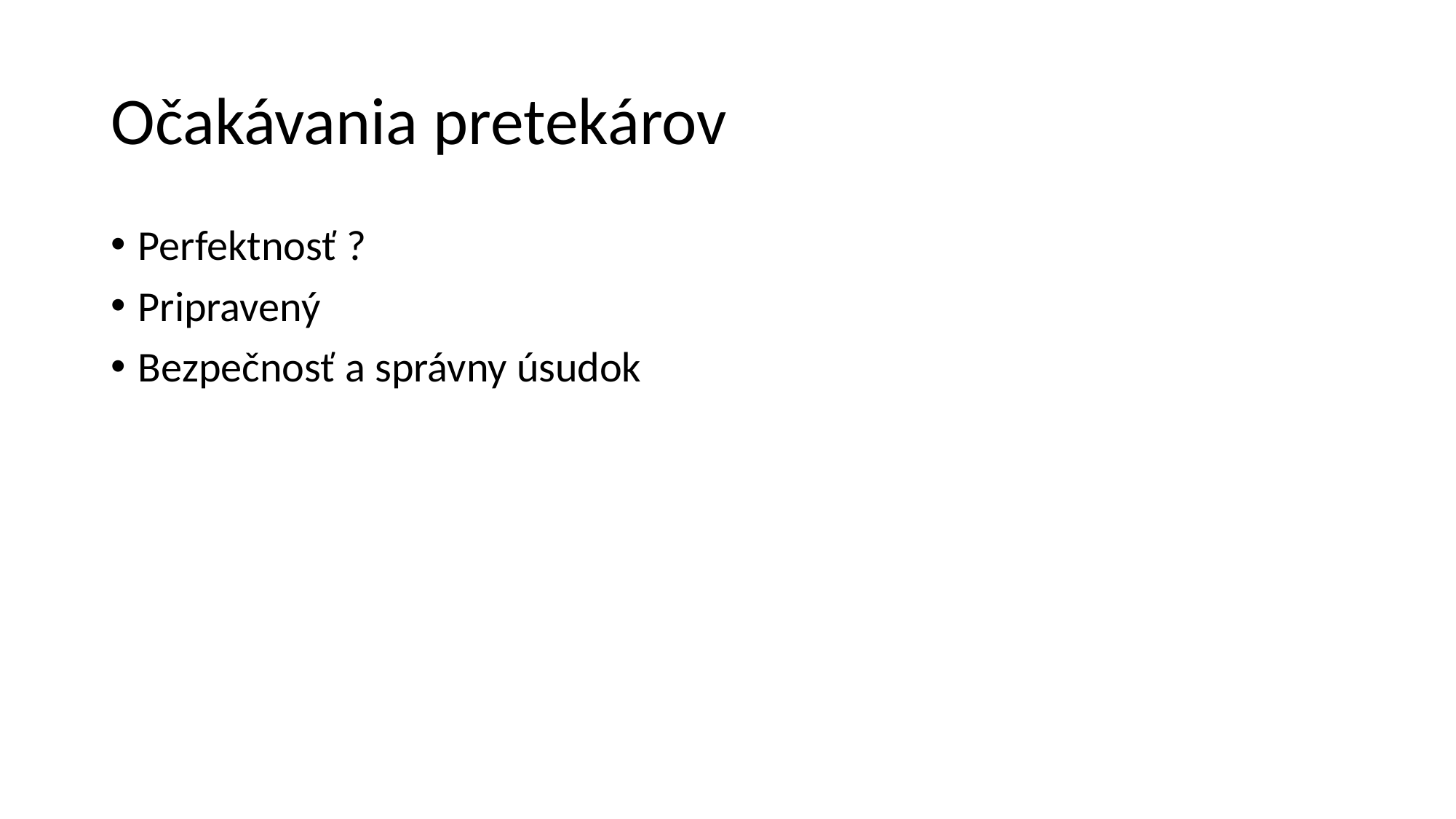

# Očakávania pretekárov
Perfektnosť ?
Pripravený
Bezpečnosť a správny úsudok